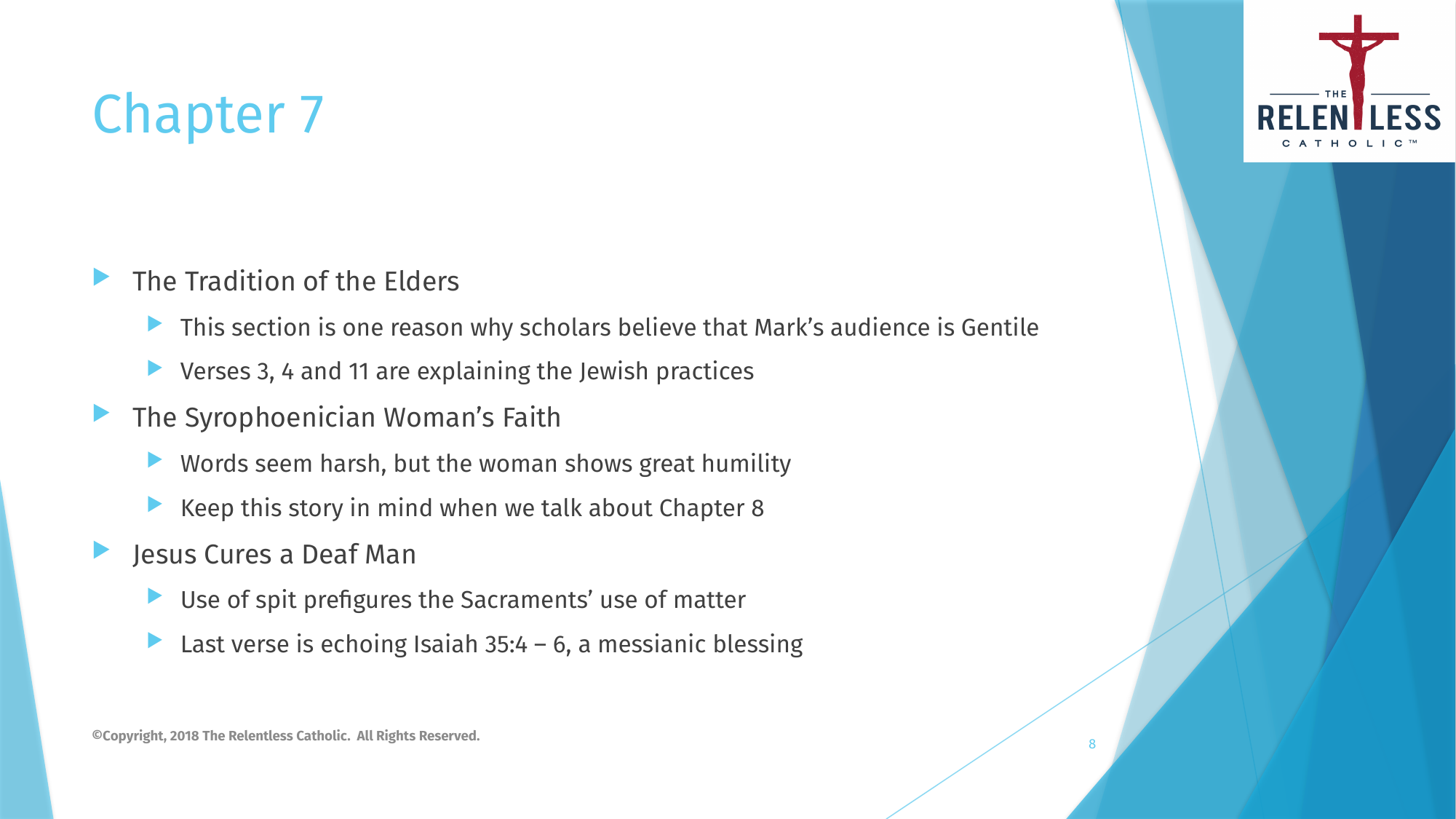

# Chapter 7
The Tradition of the Elders
This section is one reason why scholars believe that Mark’s audience is Gentile
Verses 3, 4 and 11 are explaining the Jewish practices
The Syrophoenician Woman’s Faith
Words seem harsh, but the woman shows great humility
Keep this story in mind when we talk about Chapter 8
Jesus Cures a Deaf Man
Use of spit prefigures the Sacraments’ use of matter
Last verse is echoing Isaiah 35:4 – 6, a messianic blessing

©Copyright, 2018 The Relentless Catholic.  All Rights Reserved.

8